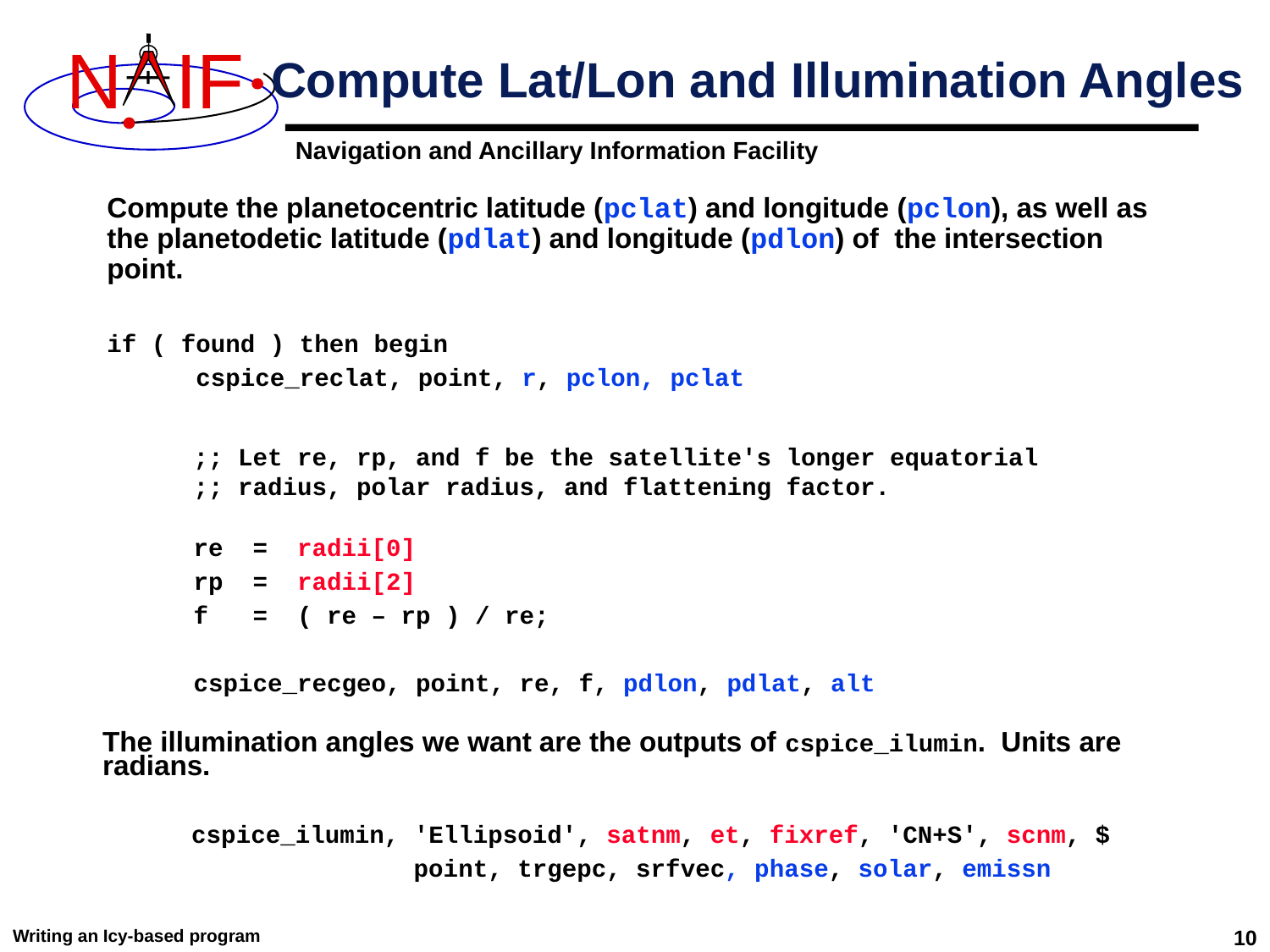

# Compute Lat/Lon and Illumination Angles
Compute the planetocentric latitude (pclat) and longitude (pclon), as well as the planetodetic latitude (pdlat) and longitude (pdlon) of  the intersection point.

if ( found ) then begin
      cspice_reclat, point, r, pclon, pclat

;; Let re, rp, and f be the satellite's longer equatorial
;; radius, polar radius, and flattening factor.

re  =  radii[0]
rp  =  radii[2]
f   =  ( re – rp ) / re;

cspice_recgeo, point, re, f, pdlon, pdlat, alt
The illumination angles we want are the outputs of cspice_ilumin.  Units are radians.

      cspice_ilumin, 'Ellipsoid', satnm, et, fixref, 'CN+S', scnm, $
                     point, trgepc, srfvec, phase, solar, emissn
Writing an Icy-based program
10